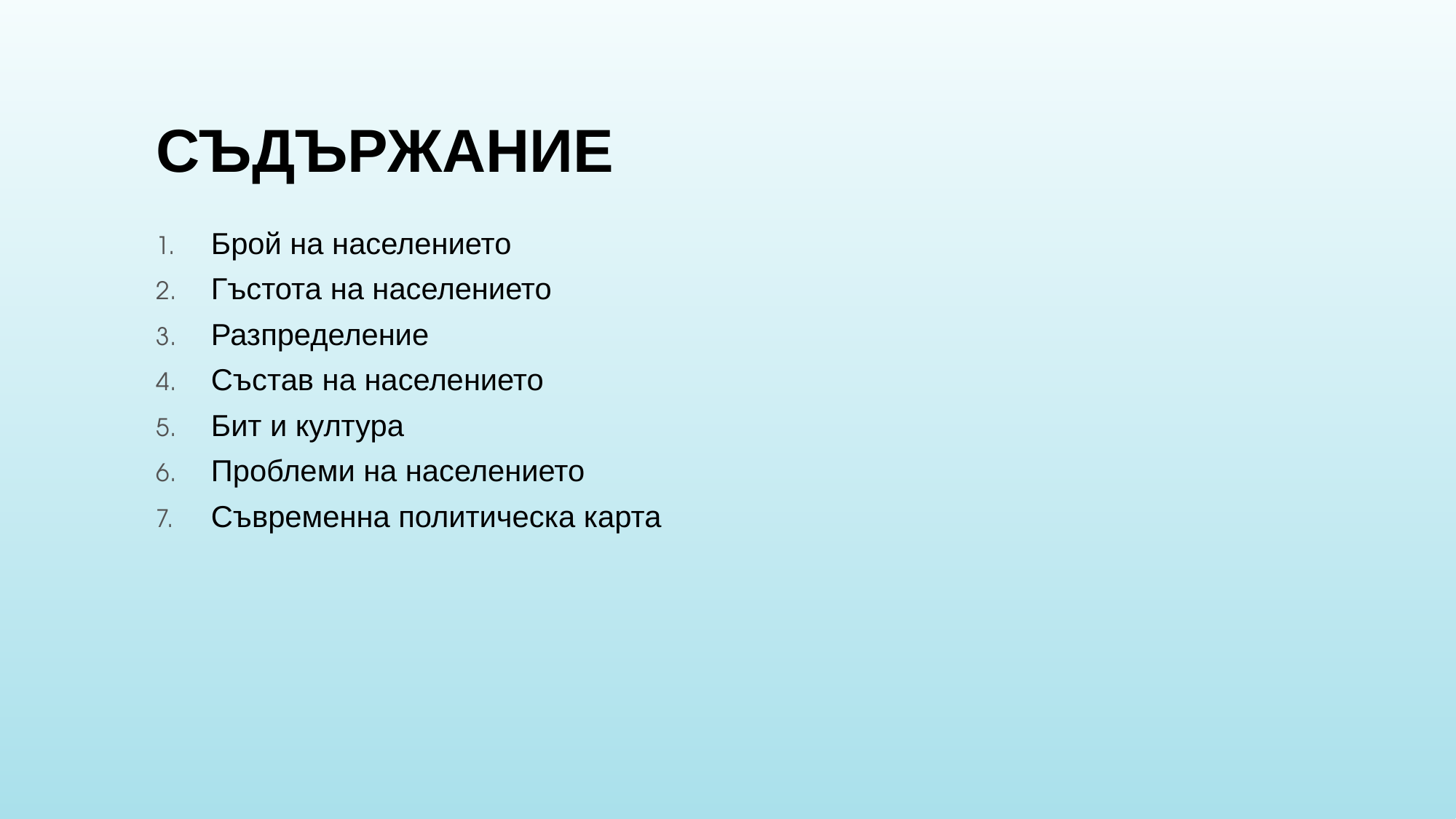

# Съдържание
Брой на населението
Гъстота на населението
Разпределение
Състав на населението
Бит и култура
Проблеми на населението
Съвременна политическа карта